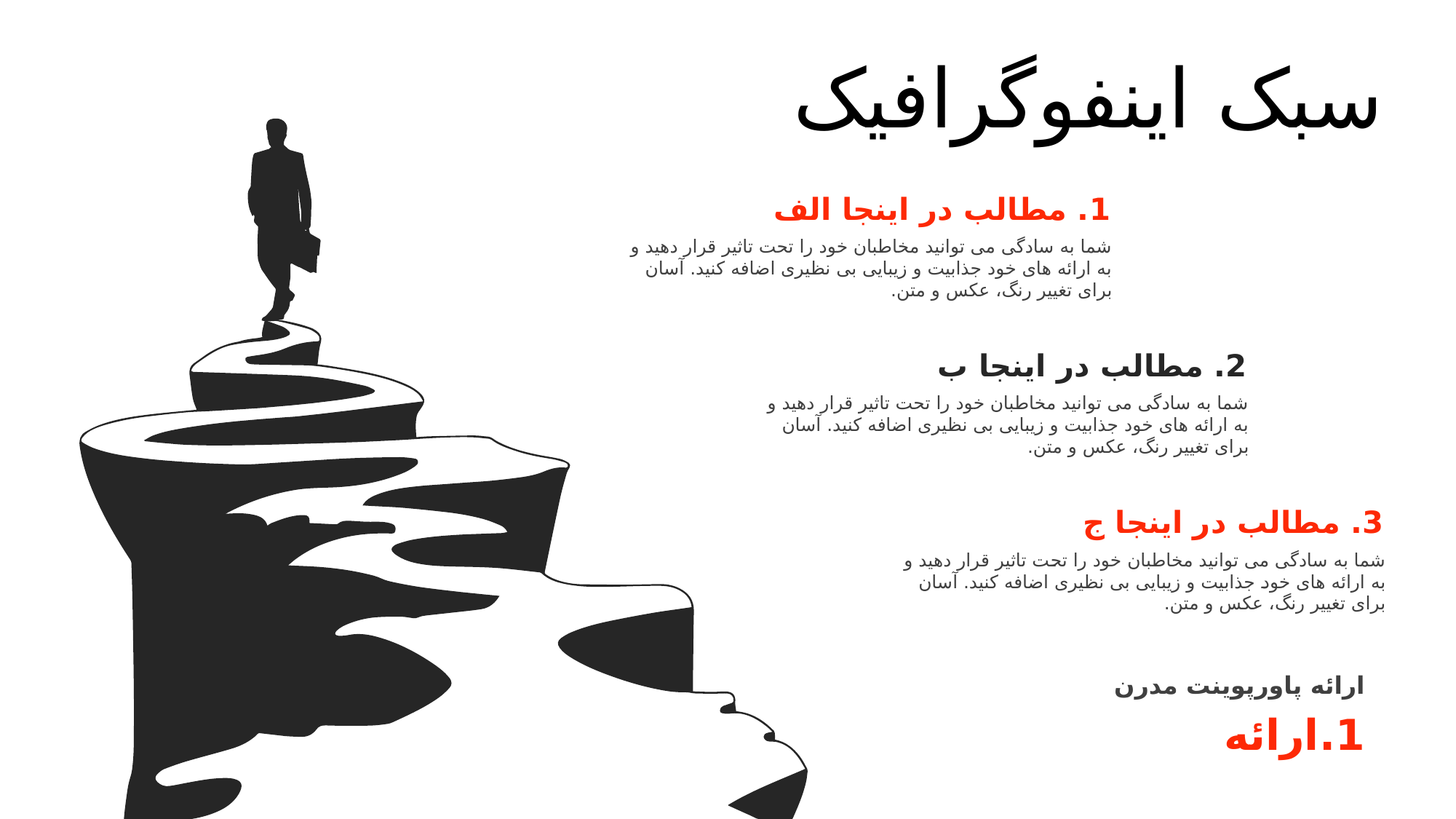

سبک اینفوگرافیک

1. مطالب در اینجا الف
شما به سادگی می توانید مخاطبان خود را تحت تاثیر قرار دهید و به ارائه های خود جذابیت و زیبایی بی نظیری اضافه کنید. آسان برای تغییر رنگ، عکس و متن.
2. مطالب در اینجا ب
شما به سادگی می توانید مخاطبان خود را تحت تاثیر قرار دهید و به ارائه های خود جذابیت و زیبایی بی نظیری اضافه کنید. آسان برای تغییر رنگ، عکس و متن.
3. مطالب در اینجا ج
شما به سادگی می توانید مخاطبان خود را تحت تاثیر قرار دهید و به ارائه های خود جذابیت و زیبایی بی نظیری اضافه کنید. آسان برای تغییر رنگ، عکس و متن.
ارائه پاورپوینت مدرن
1.ارائه